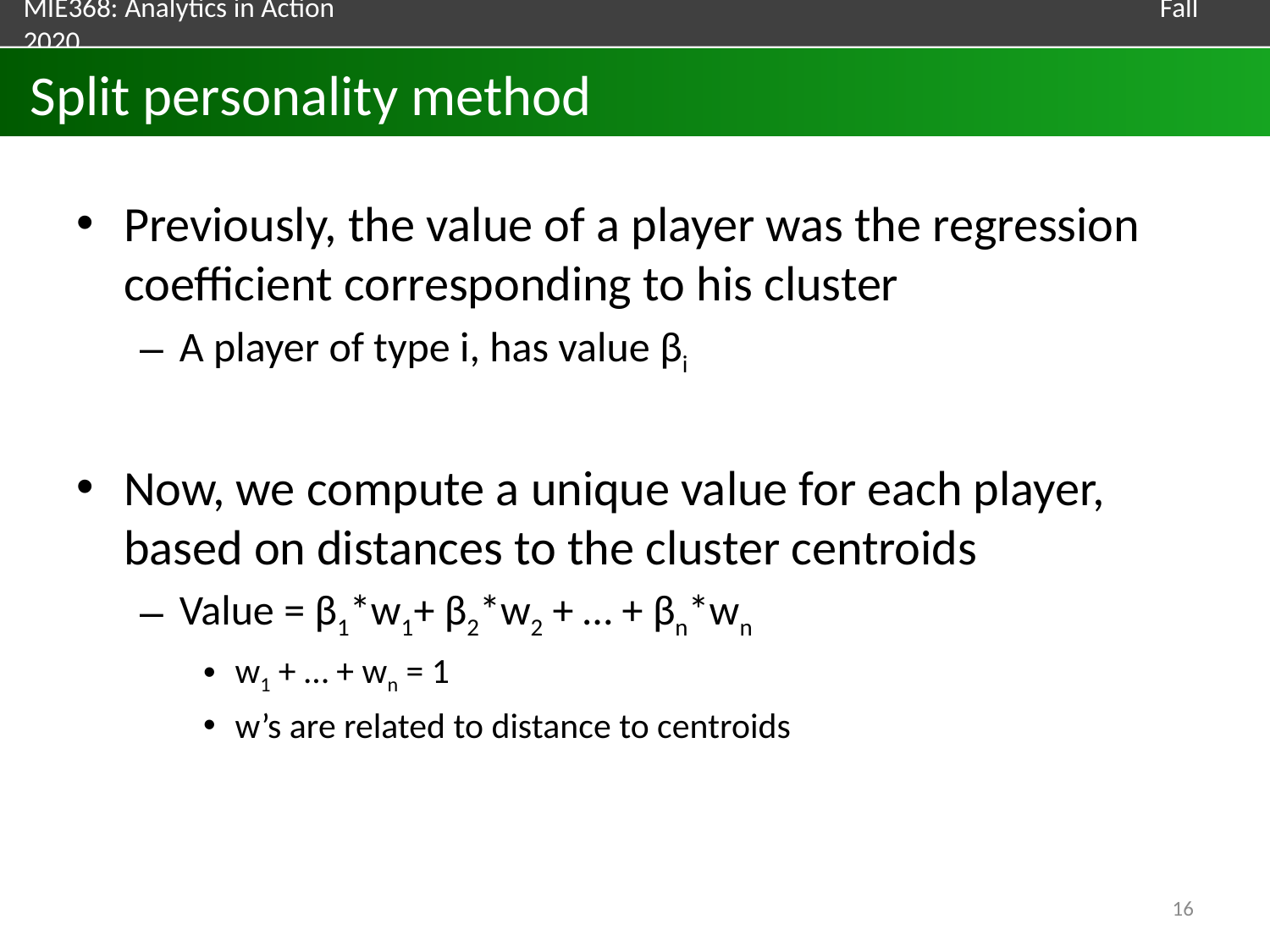

# Split personality method
Previously, the value of a player was the regression coefficient corresponding to his cluster
A player of type i, has value βi

Now, we compute a unique value for each player, based on distances to the cluster centroids
Value = β1*w1+ β2*w2 + … + βn*wn
w1 + … + wn = 1
w’s are related to distance to centroids

16